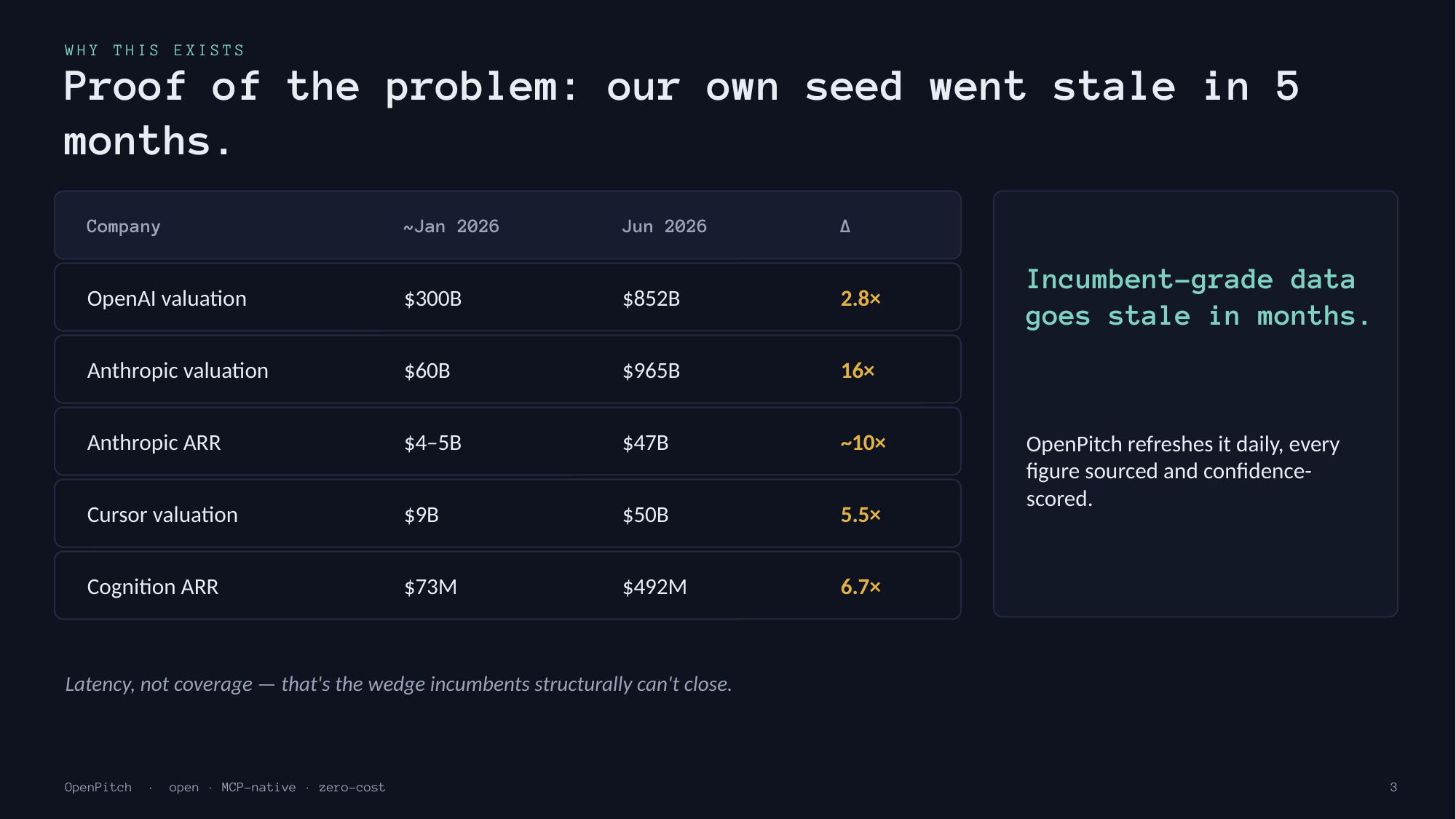

WHY THIS EXISTS
Proof of the problem: our own seed went stale in 5 months.

Company
~Jan 2026
Jun 2026
Δ
Incumbent-grade data goes stale in months.

OpenAI valuation
$300B
$852B
2.8×

Anthropic valuation
$60B
$965B
16×
OpenPitch refreshes it daily, every figure sourced and confidence-scored.

Anthropic ARR
$4–5B
$47B
~10×

Cursor valuation
$9B
$50B
5.5×

Cognition ARR
$73M
$492M
6.7×
Latency, not coverage — that's the wedge incumbents structurally can't close.
OpenPitch  ·  open · MCP-native · zero-cost
3